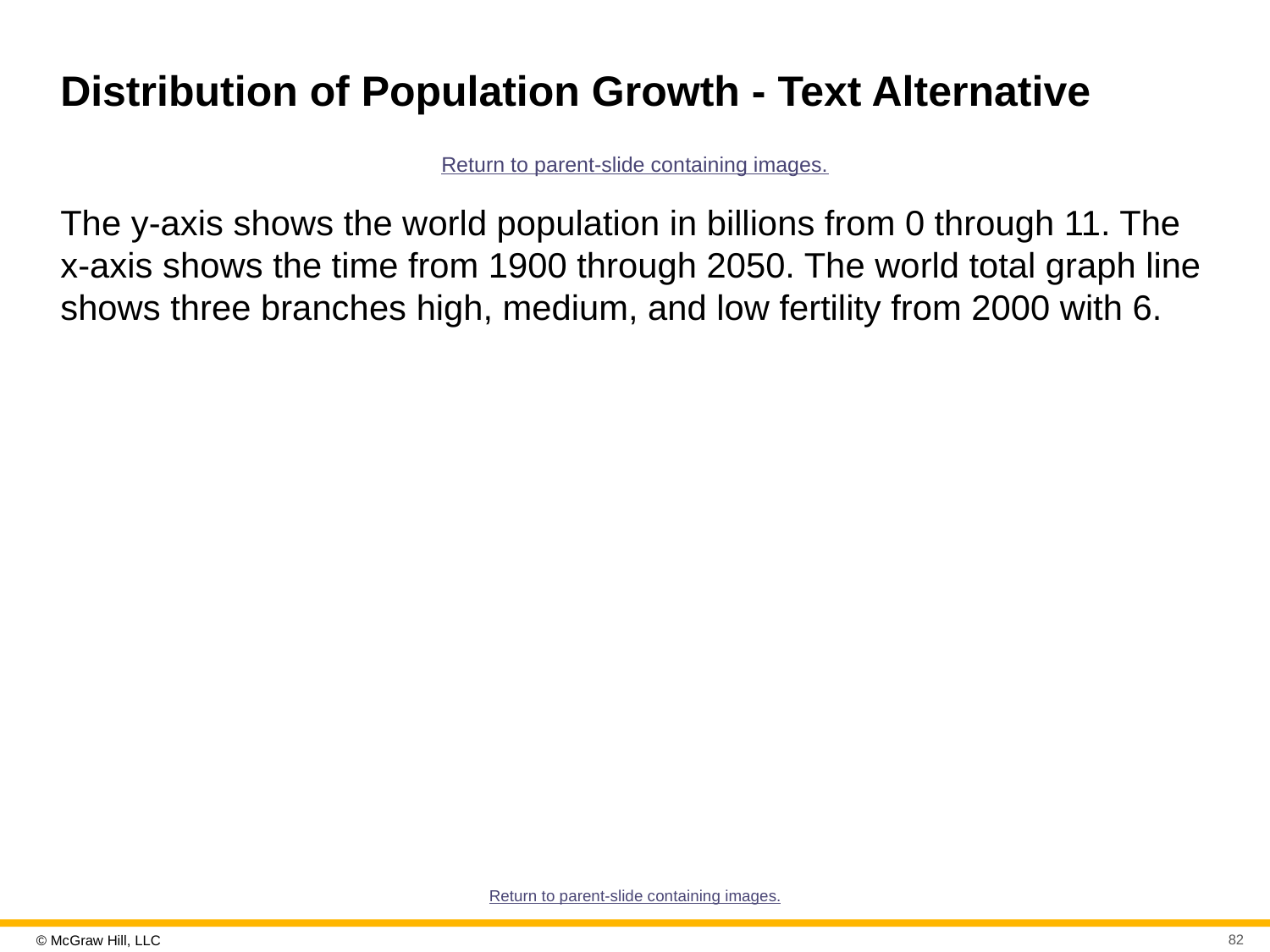

# Distribution of Population Growth - Text Alternative
Return to parent-slide containing images.
The y-axis shows the world population in billions from 0 through 11. The x-axis shows the time from 1900 through 2050. The world total graph line shows three branches high, medium, and low fertility from 2000 with 6.
Return to parent-slide containing images.
82